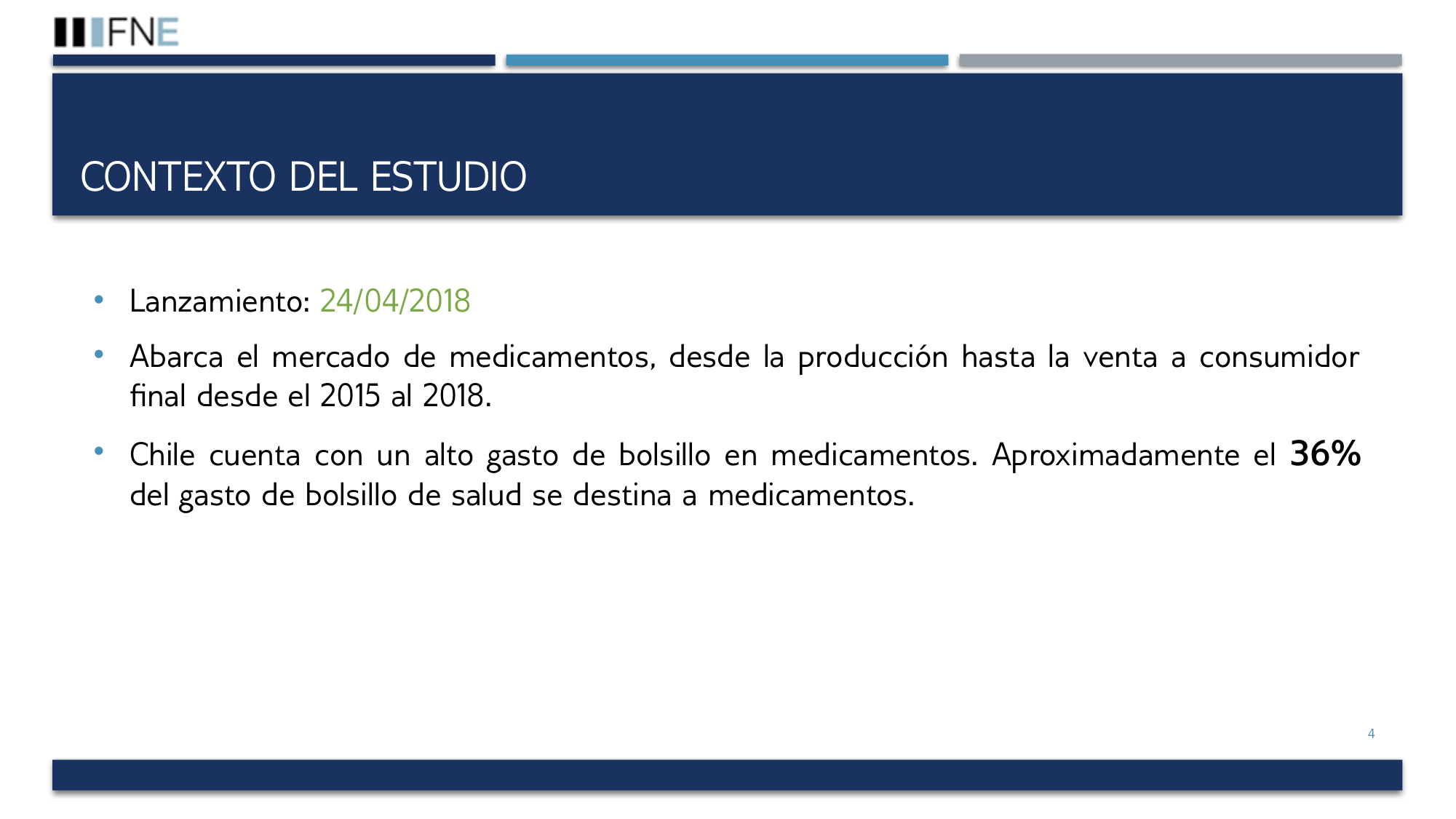

# Contexto del estudio

Lanzamiento: 24/04/2018
Abarca el mercado de medicamentos, desde la producción hasta la venta a consumidor final desde el 2015 al 2018.
Chile cuenta con un alto gasto de bolsillo en medicamentos. Aproximadamente el 36% del gasto de bolsillo de salud se destina a medicamentos.

4